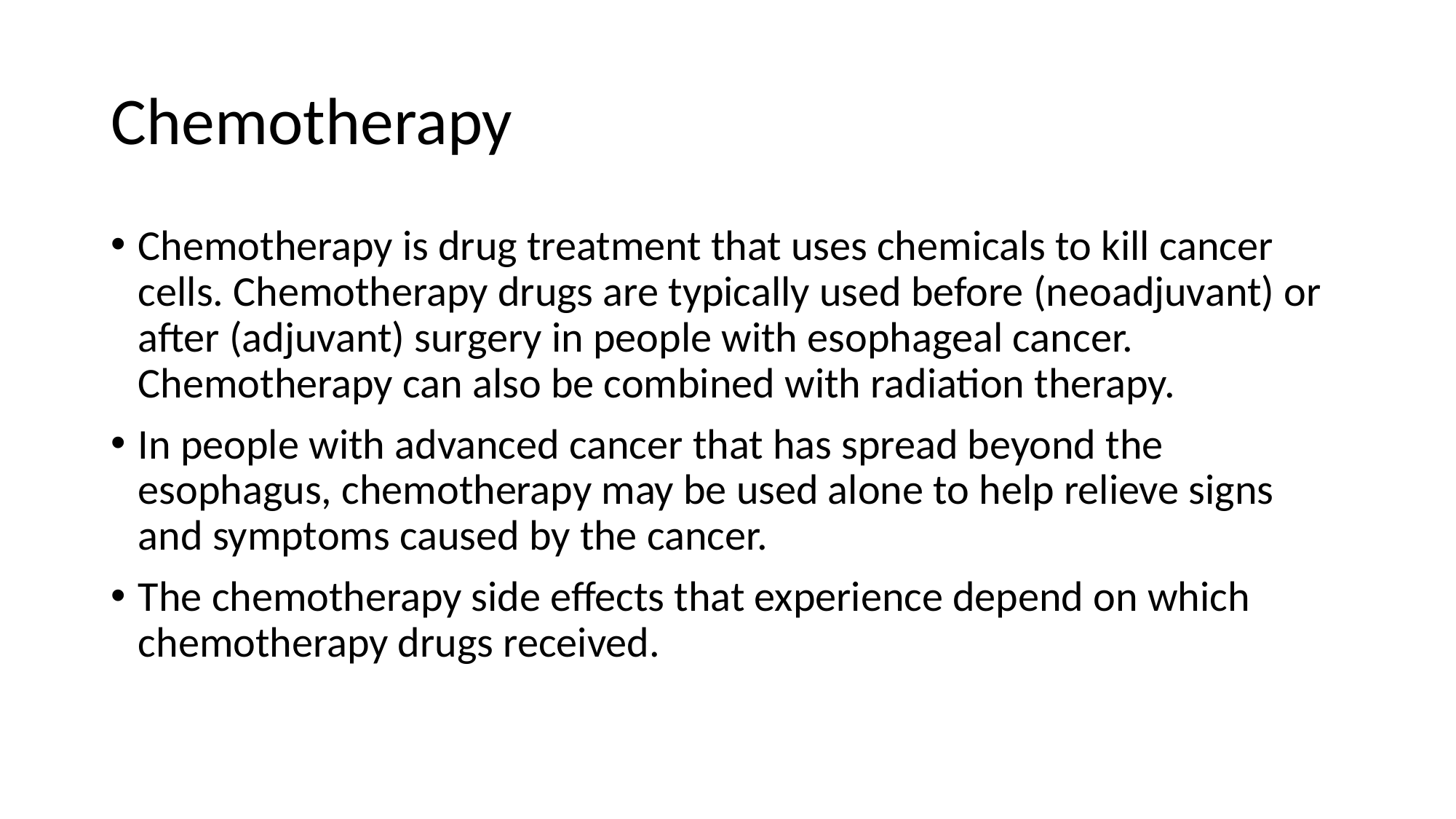

# Chemotherapy
Chemotherapy is drug treatment that uses chemicals to kill cancer cells. Chemotherapy drugs are typically used before (neoadjuvant) or after (adjuvant) surgery in people with esophageal cancer. Chemotherapy can also be combined with radiation therapy.
In people with advanced cancer that has spread beyond the esophagus, chemotherapy may be used alone to help relieve signs and symptoms caused by the cancer.
The chemotherapy side effects that experience depend on which chemotherapy drugs received.